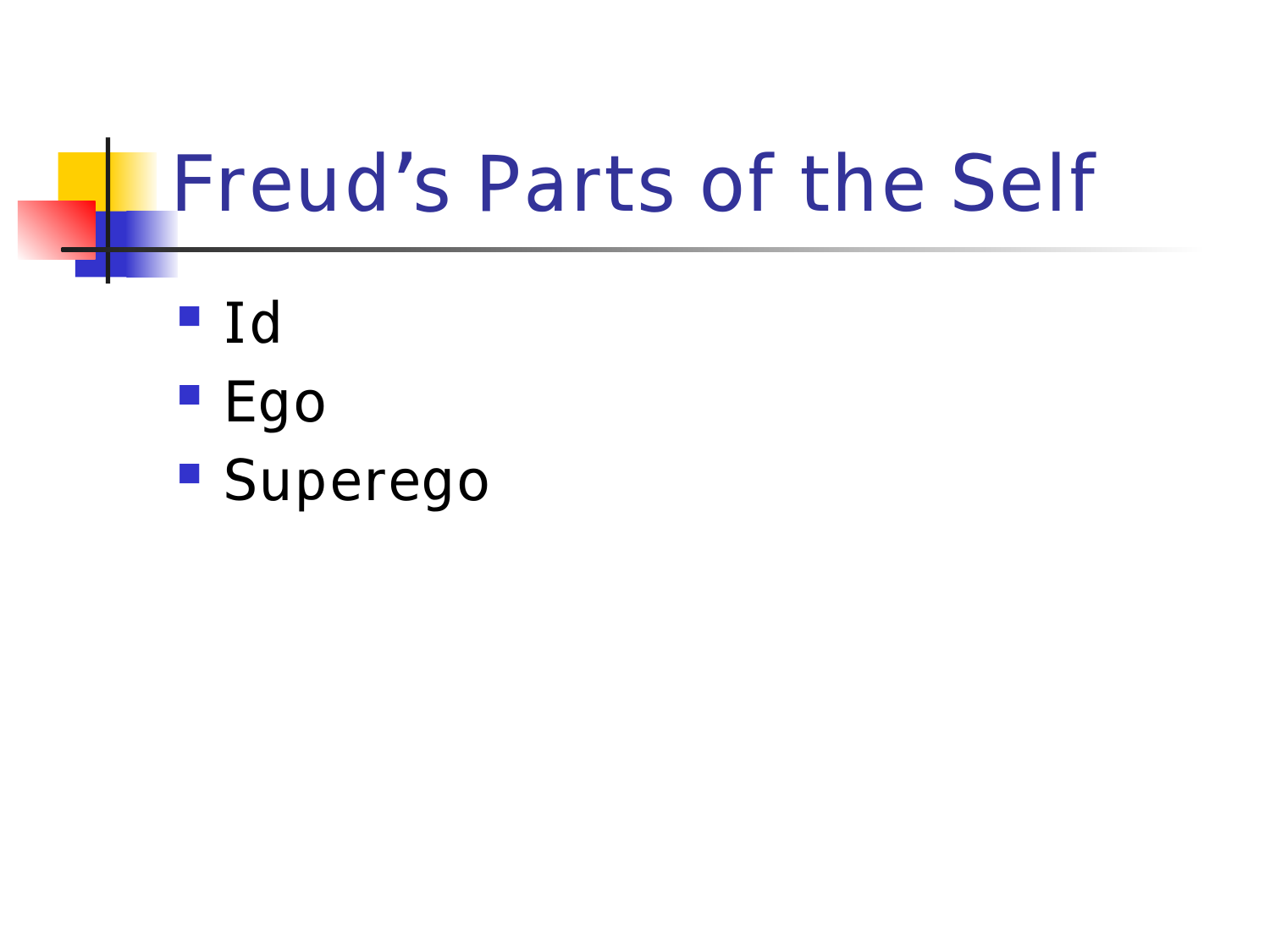

# Freud’s Parts of the Self
Id
Ego
Superego